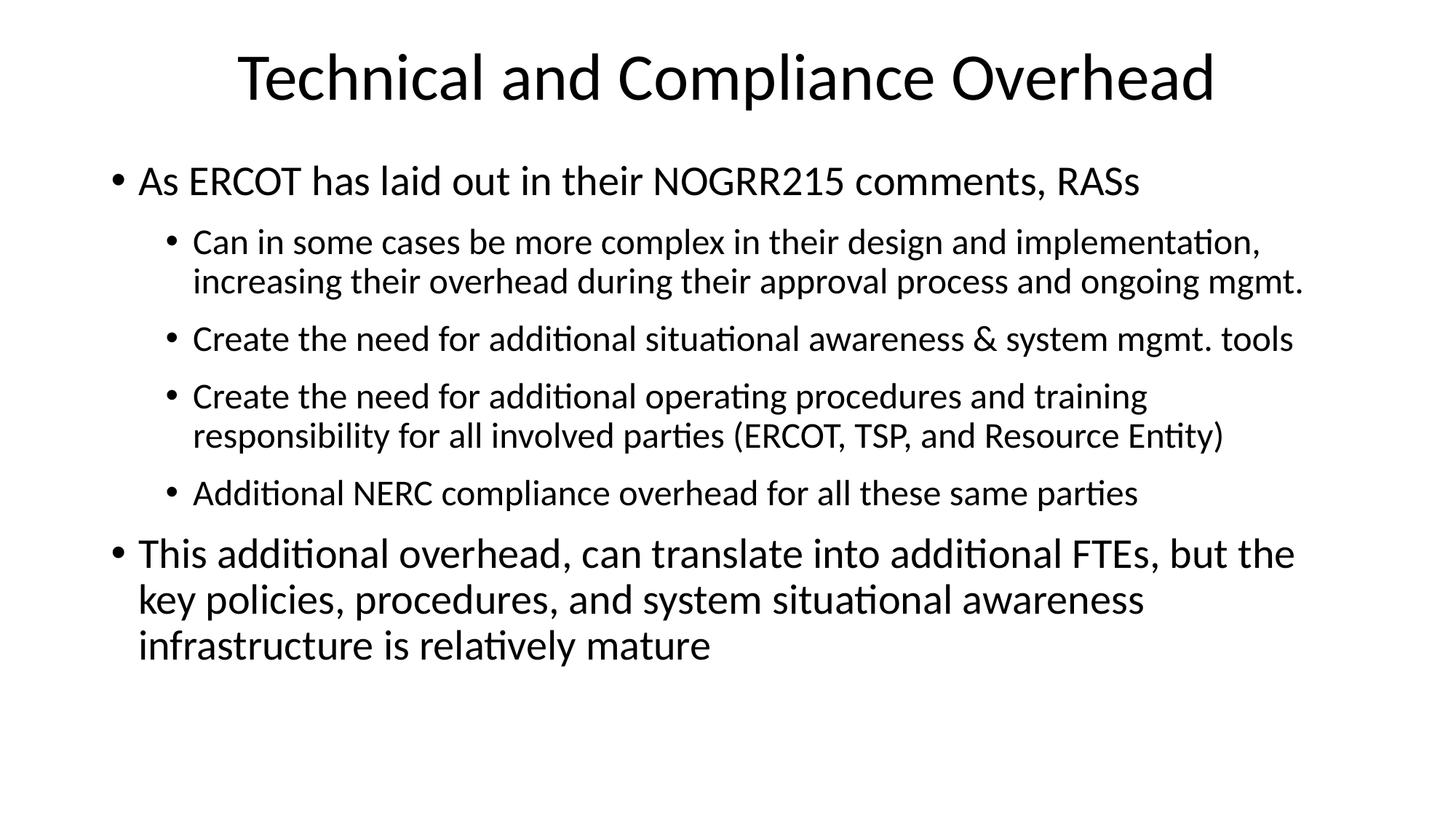

# Technical and Compliance Overhead
As ERCOT has laid out in their NOGRR215 comments, RASs
Can in some cases be more complex in their design and implementation, increasing their overhead during their approval process and ongoing mgmt.
Create the need for additional situational awareness & system mgmt. tools
Create the need for additional operating procedures and training responsibility for all involved parties (ERCOT, TSP, and Resource Entity)
Additional NERC compliance overhead for all these same parties
This additional overhead, can translate into additional FTEs, but the key policies, procedures, and system situational awareness infrastructure is relatively mature